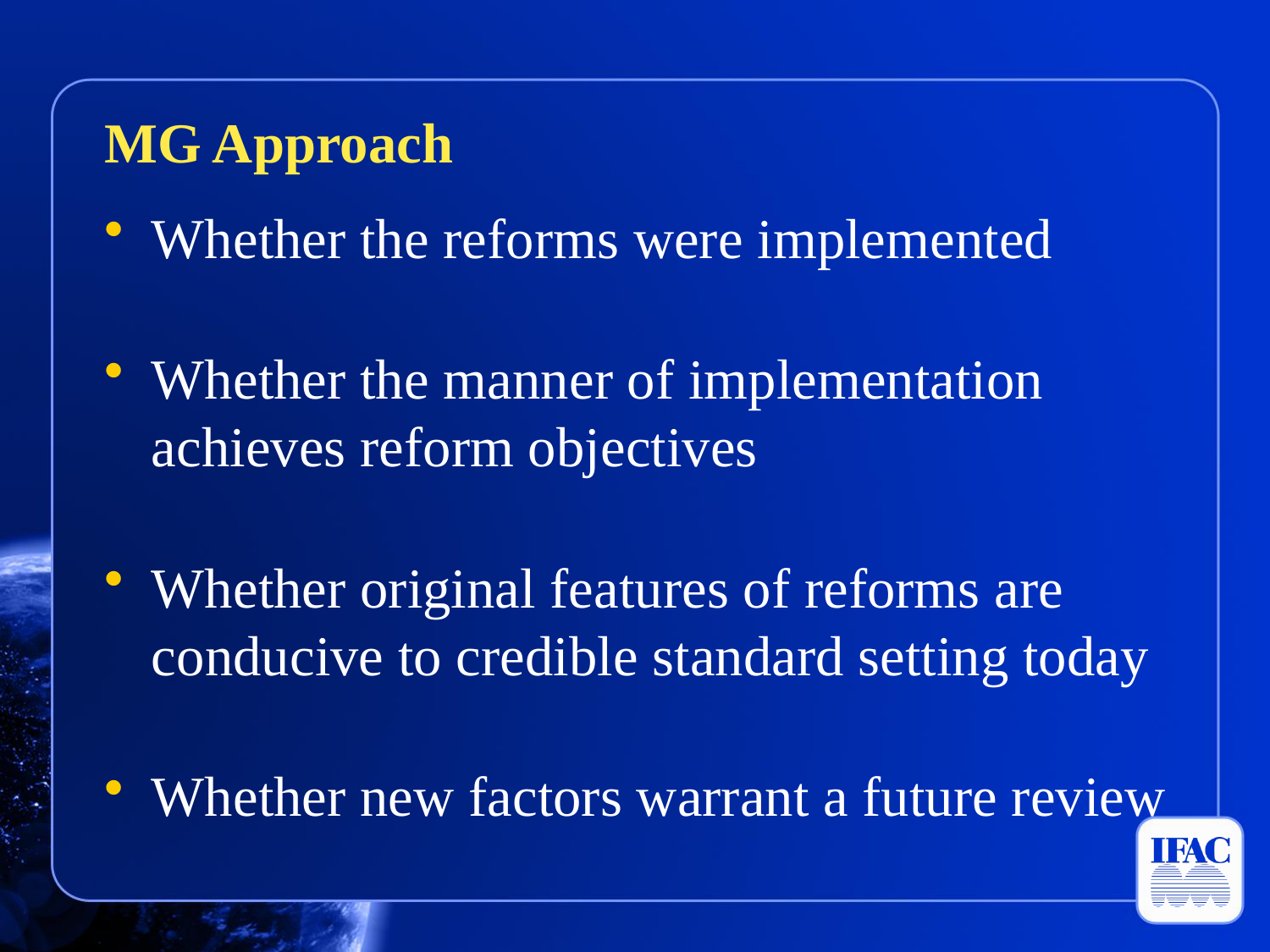

MG Approach
Whether the reforms were implemented
Whether the manner of implementation achieves reform objectives
Whether original features of reforms are conducive to credible standard setting today
Whether new factors warrant a future review